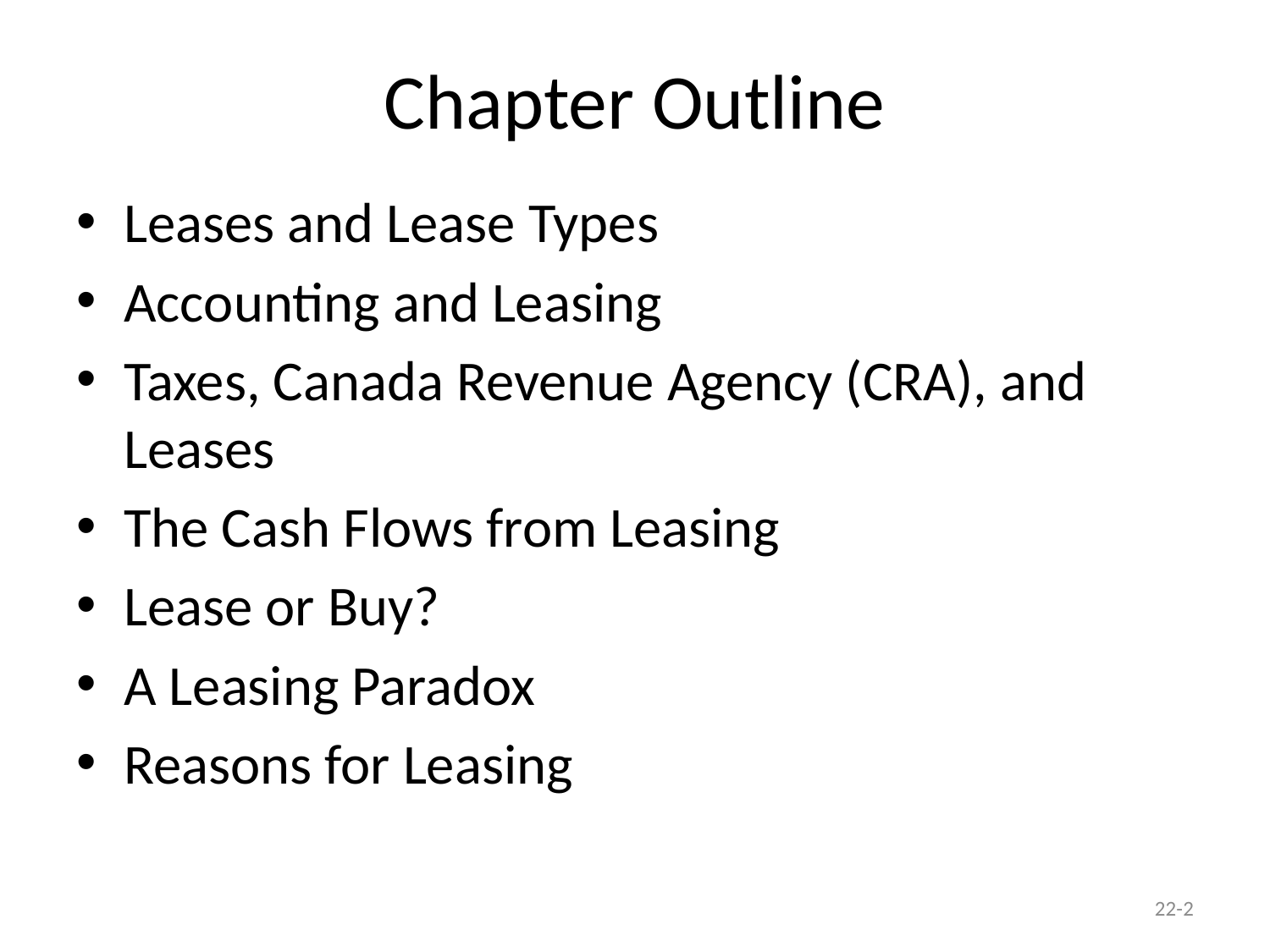

# Chapter Outline
Leases and Lease Types
Accounting and Leasing
Taxes, Canada Revenue Agency (CRA), and Leases
The Cash Flows from Leasing
Lease or Buy?
A Leasing Paradox
Reasons for Leasing
22-2